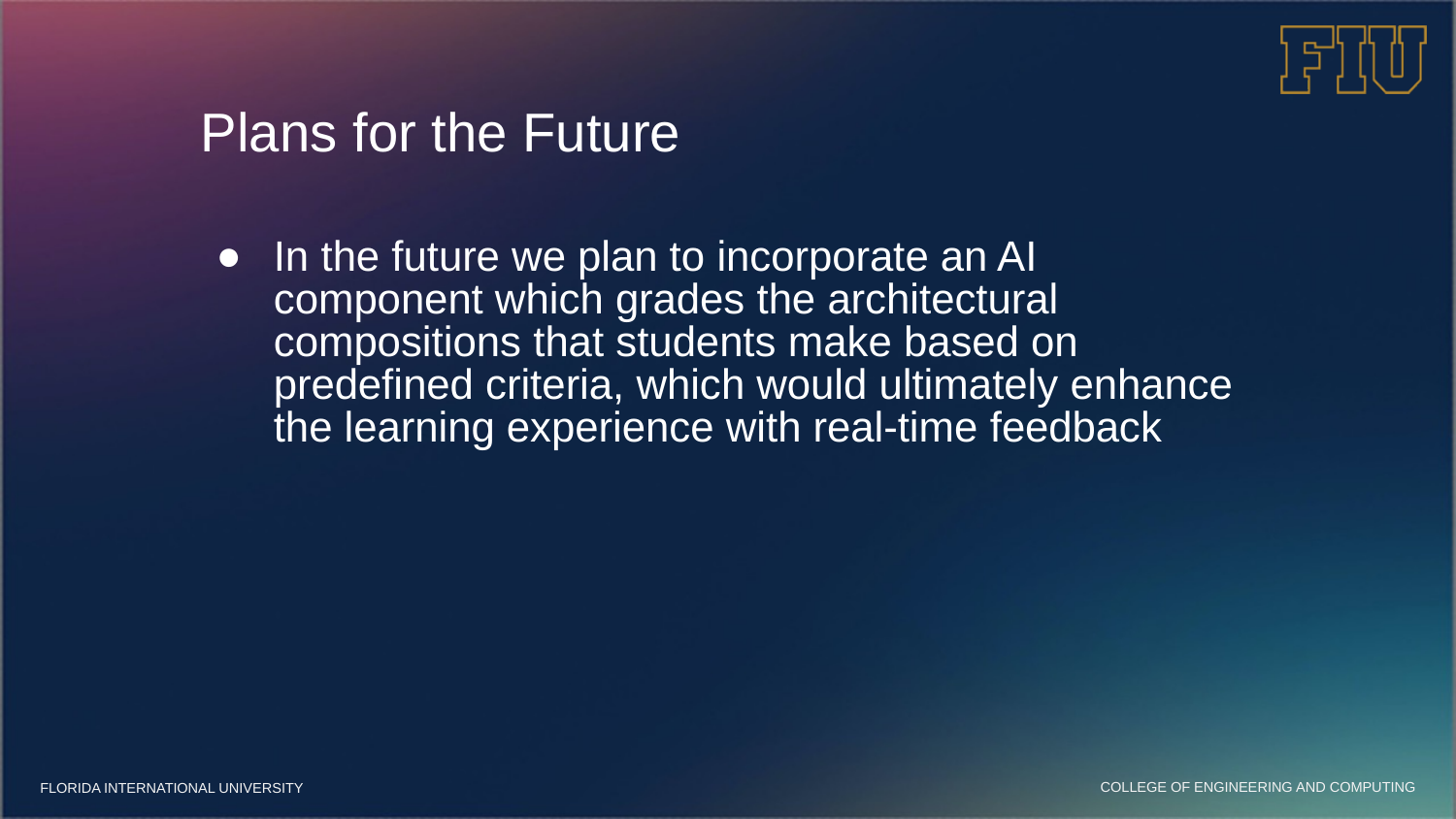

# Plans for the Future
In the future we plan to incorporate an AI component which grades the architectural compositions that students make based on predefined criteria, which would ultimately enhance the learning experience with real-time feedback